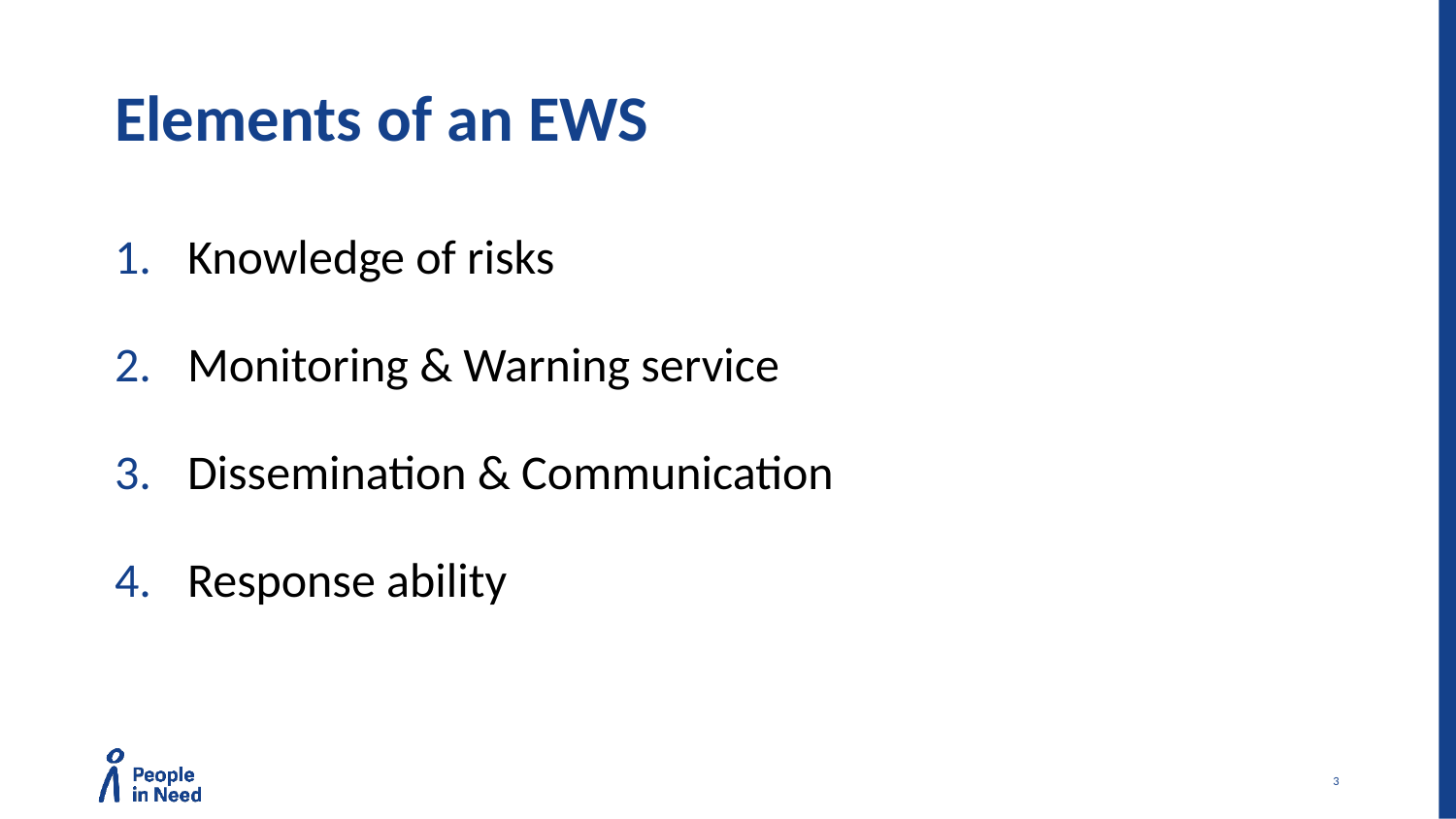

# Elements of an EWS

Knowledge of risks

Monitoring & Warning service

Dissemination & Communication

Response ability